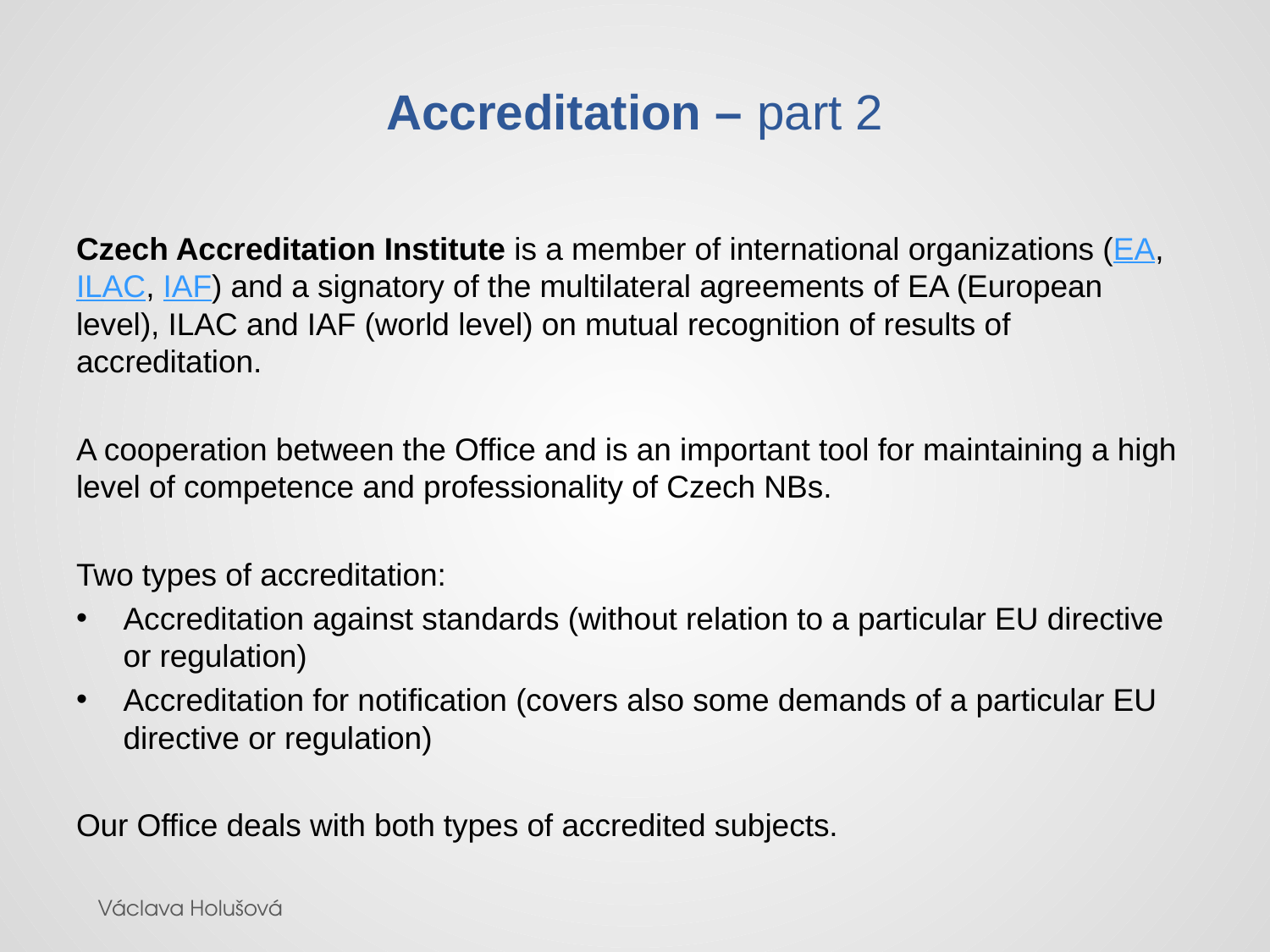

# Accreditation – part 2
Czech Accreditation Institute is a member of international organizations (EA, ILAC, IAF) and a signatory of the multilateral agreements of EA (European level), ILAC and IAF (world level) on mutual recognition of results of accreditation.

A cooperation between the Office and is an important tool for maintaining a high level of competence and professionality of Czech NBs.

Two types of accreditation:
Accreditation against standards (without relation to a particular EU directive or regulation)
Accreditation for notification (covers also some demands of a particular EU directive or regulation)

Our Office deals with both types of accredited subjects.

Václava Holušová